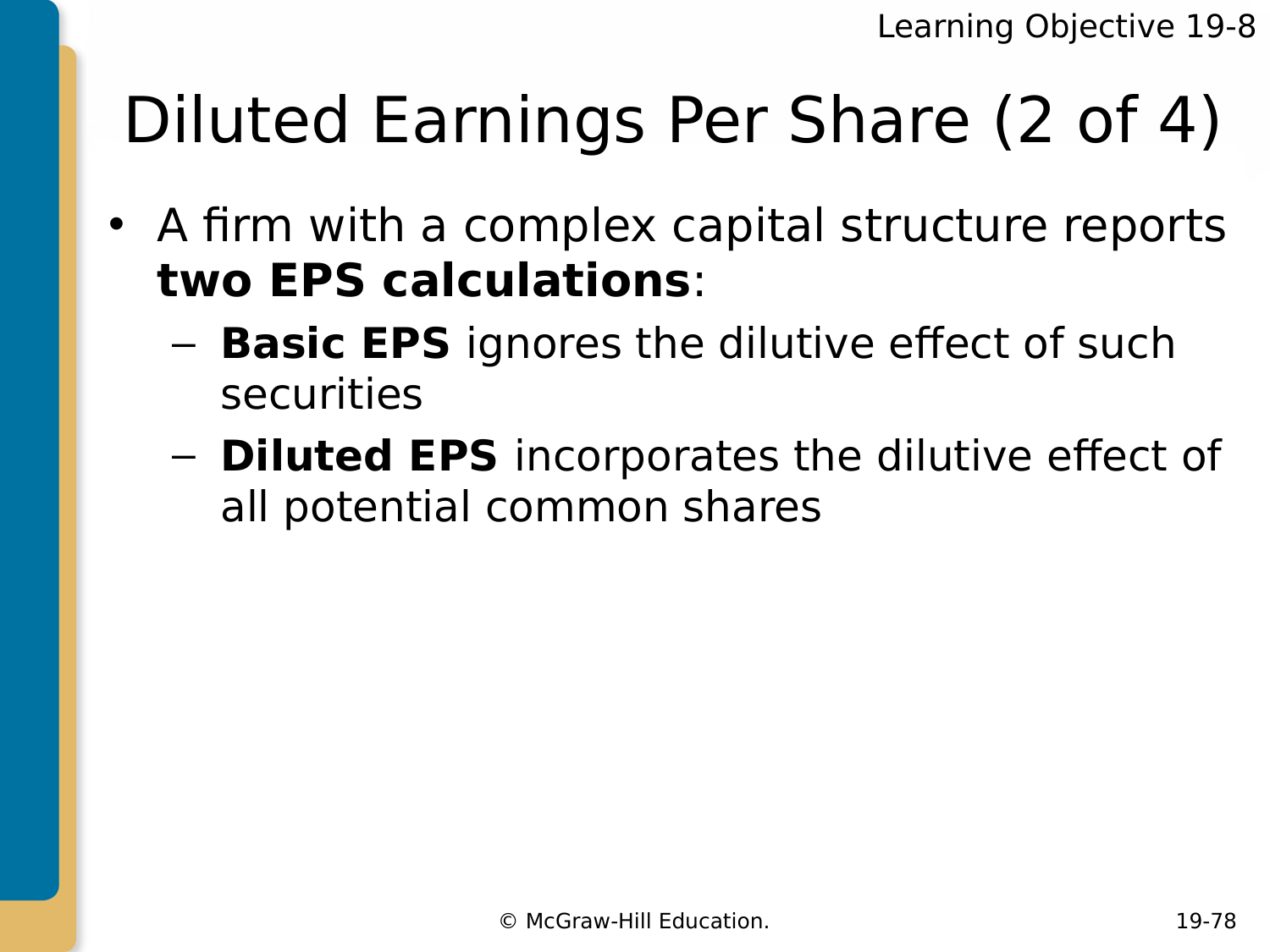

Learning Objective 19-8
# Diluted Earnings Per Share (2 of 4)
A firm with a complex capital structure reports two EPS calculations:
Basic EPS ignores the dilutive effect of such securities
Diluted EPS incorporates the dilutive effect of all potential common shares